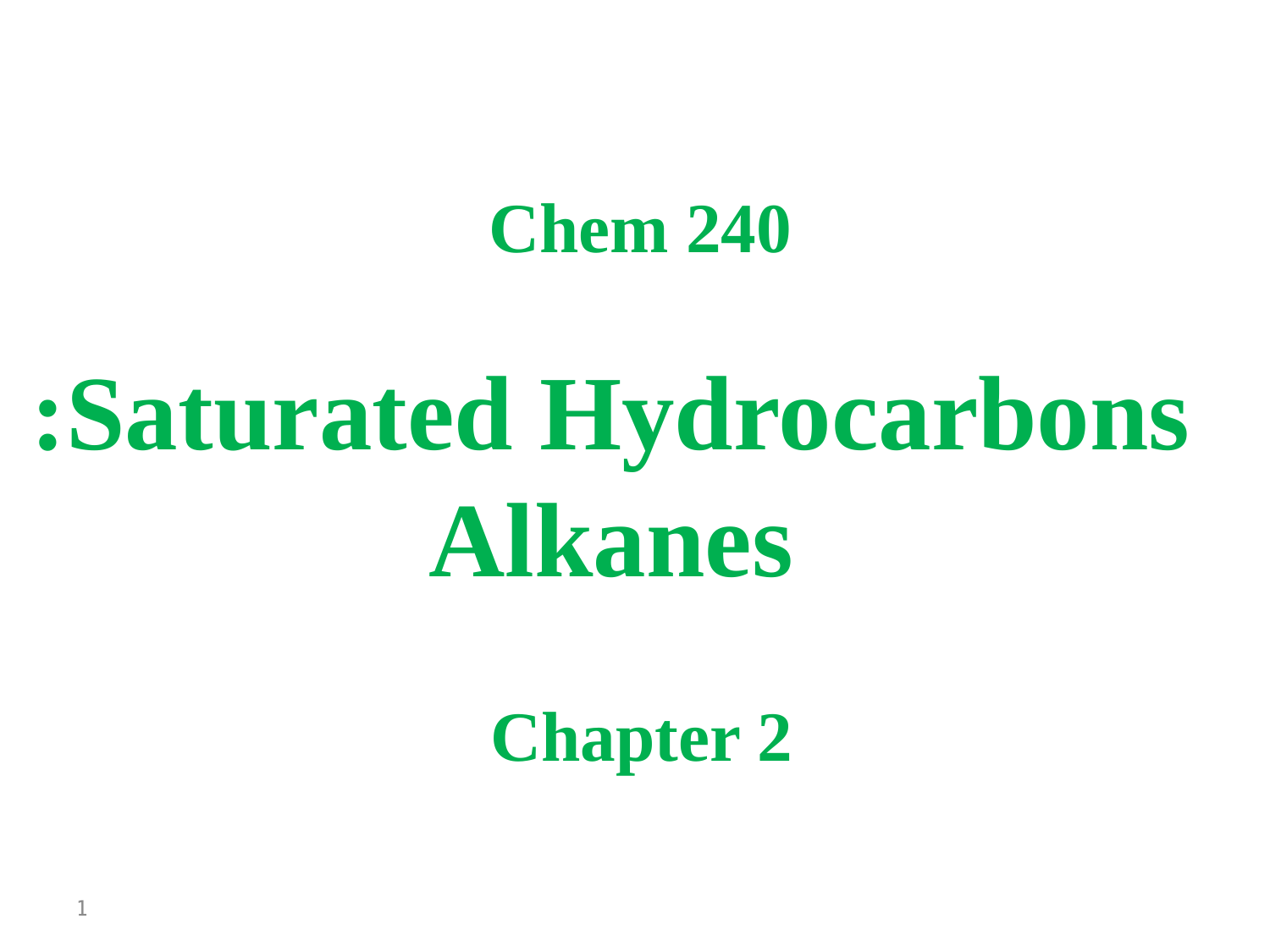

240 Chem
Saturated Hydrocarbons:
Alkanes
Chapter 2
1